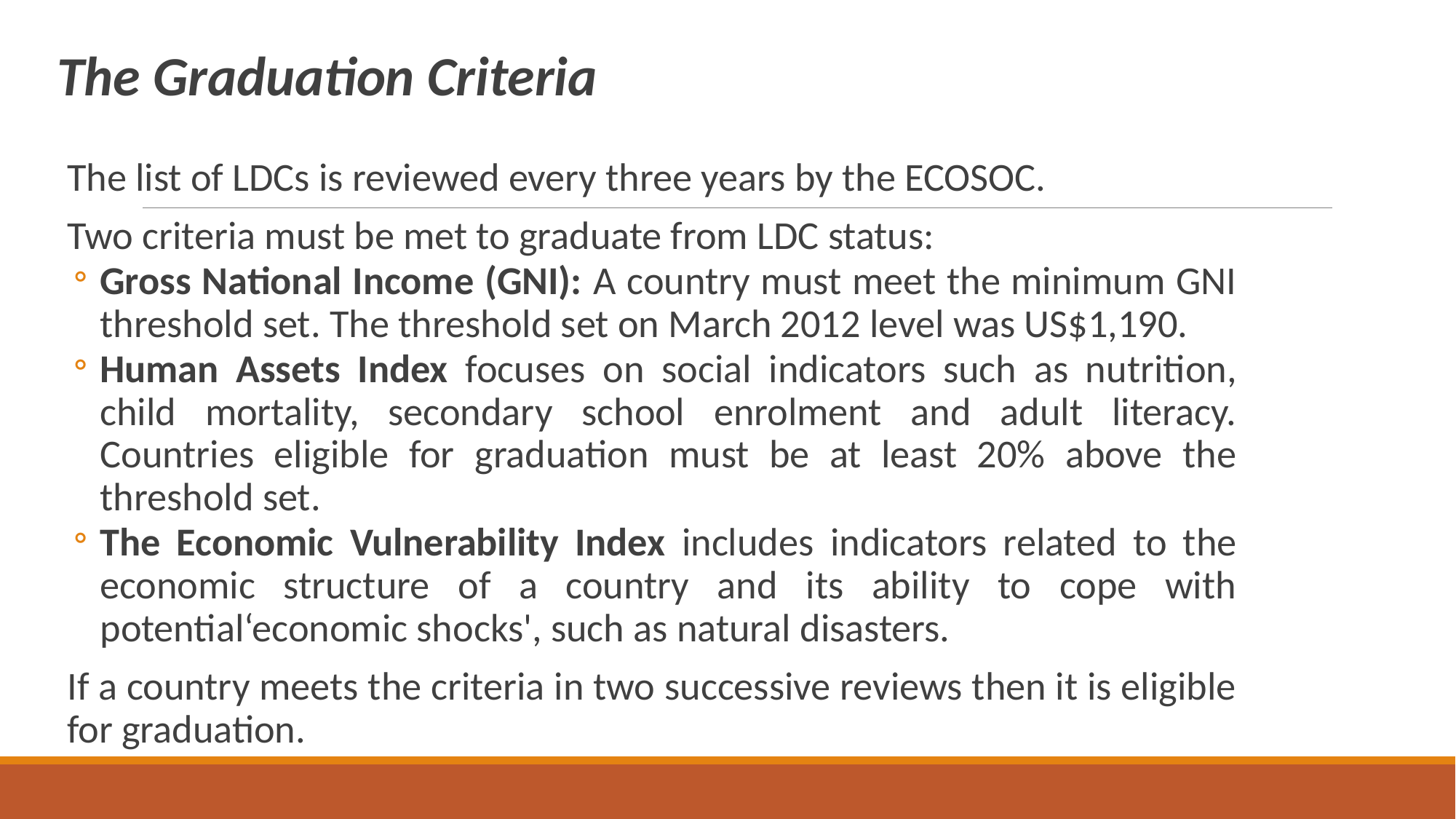

The Graduation Criteria

The list of LDCs is reviewed every three years by the ECOSOC.
Two criteria must be met to graduate from LDC status:
Gross National Income (GNI): A country must meet the minimum GNI threshold set. The threshold set on March 2012 level was US$1,190.
Human Assets Index focuses on social indicators such as nutrition, child mortality, secondary school enrolment and adult literacy. Countries eligible for graduation must be at least 20% above the threshold set.
The Economic Vulnerability Index includes indicators related to the economic structure of a country and its ability to cope with potential‘economic shocks', such as natural disasters.
If a country meets the criteria in two successive reviews then it is eligible for graduation.